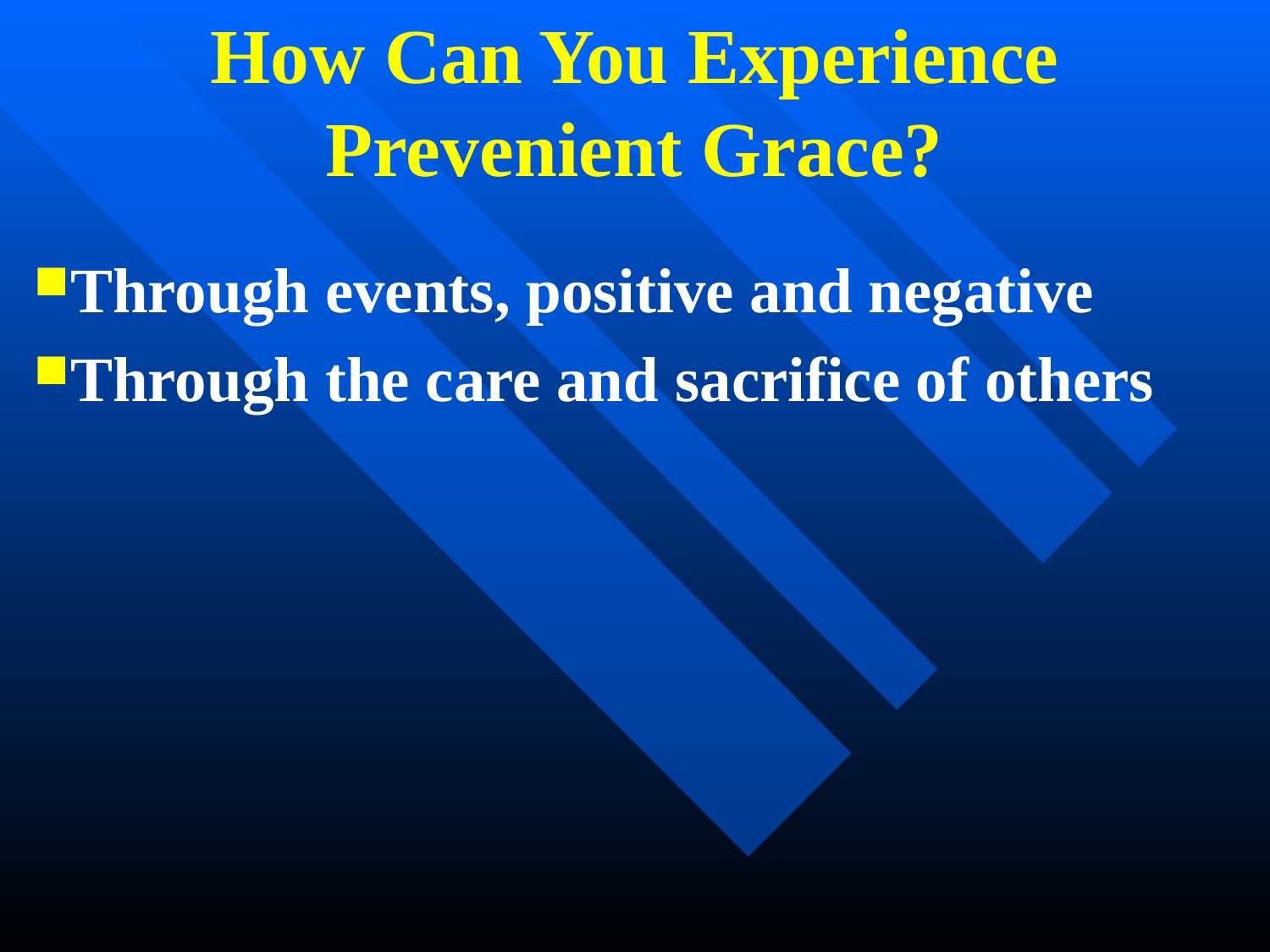

How Can You Experience
Prevenient Grace?
Through events, positive and negative
Through the care and sacrifice of others